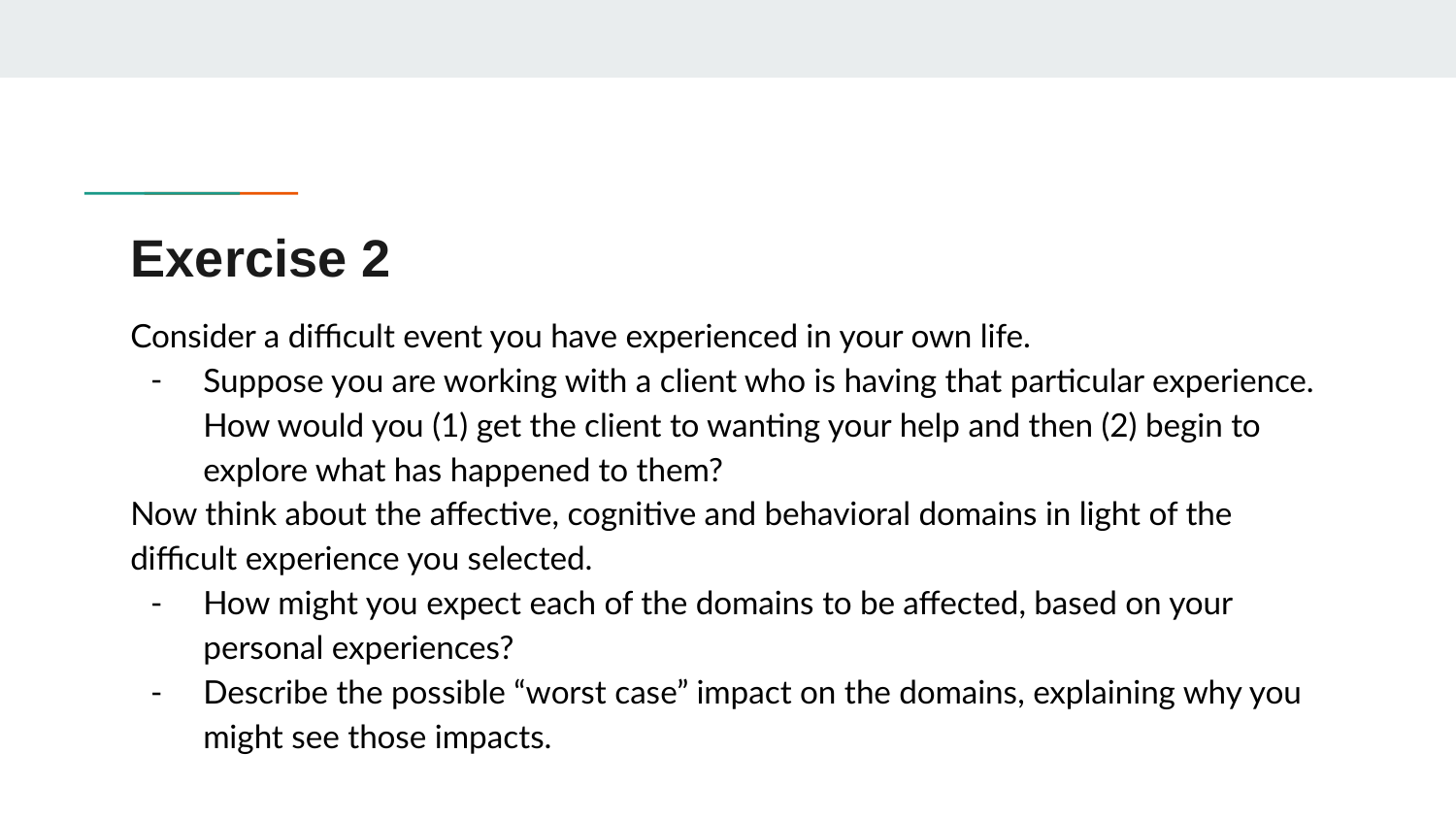

# Exercise 2
Consider a difficult event you have experienced in your own life.
Suppose you are working with a client who is having that particular experience. How would you (1) get the client to wanting your help and then (2) begin to explore what has happened to them?
Now think about the affective, cognitive and behavioral domains in light of the difficult experience you selected.
How might you expect each of the domains to be affected, based on your personal experiences?
Describe the possible “worst case” impact on the domains, explaining why you might see those impacts.